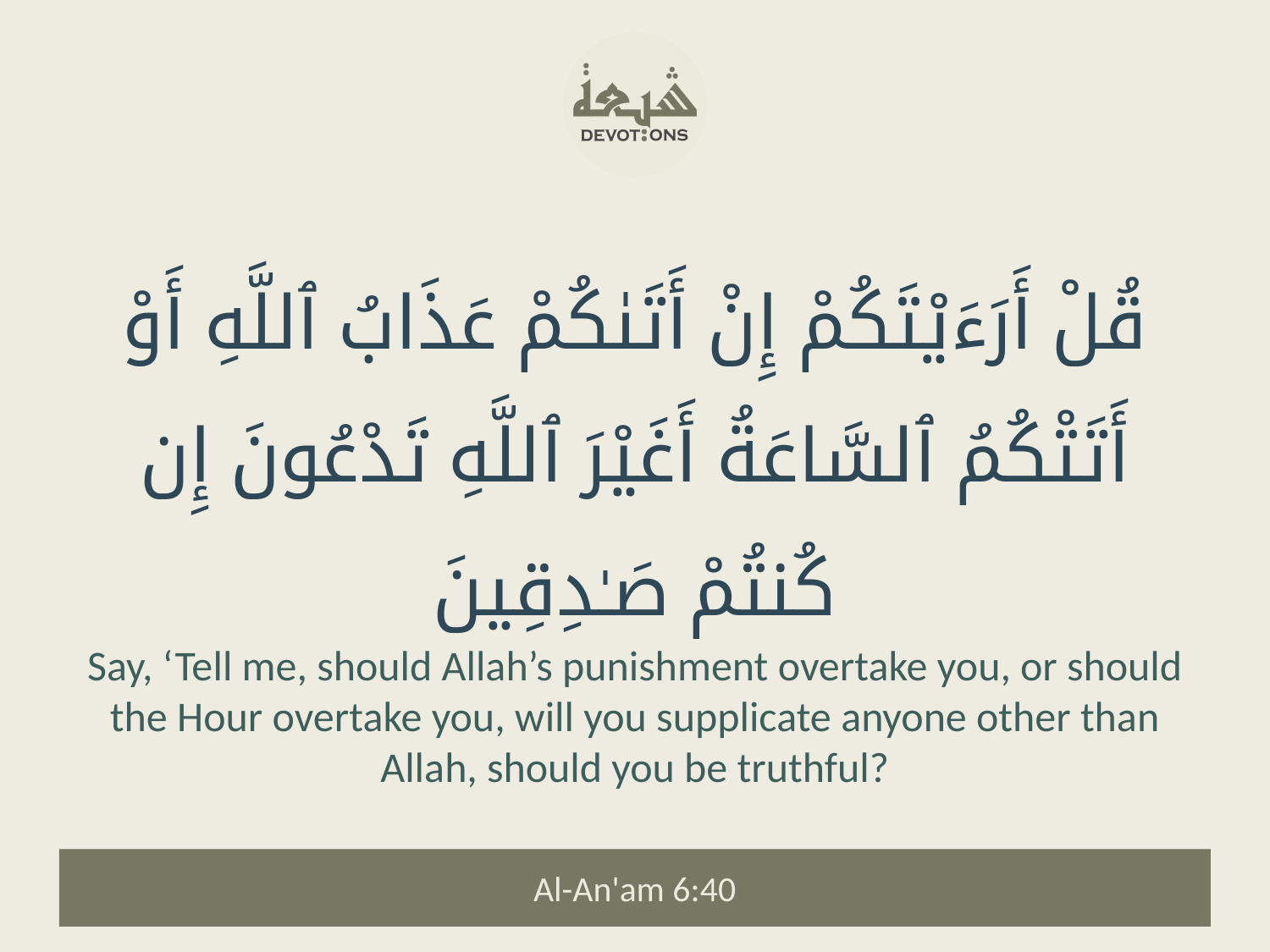

قُلْ أَرَءَيْتَكُمْ إِنْ أَتَىٰكُمْ عَذَابُ ٱللَّهِ أَوْ أَتَتْكُمُ ٱلسَّاعَةُ أَغَيْرَ ٱللَّهِ تَدْعُونَ إِن كُنتُمْ صَـٰدِقِينَ
Say, ‘Tell me, should Allah’s punishment overtake you, or should the Hour overtake you, will you supplicate anyone other than Allah, should you be truthful?
Al-An'am 6:40